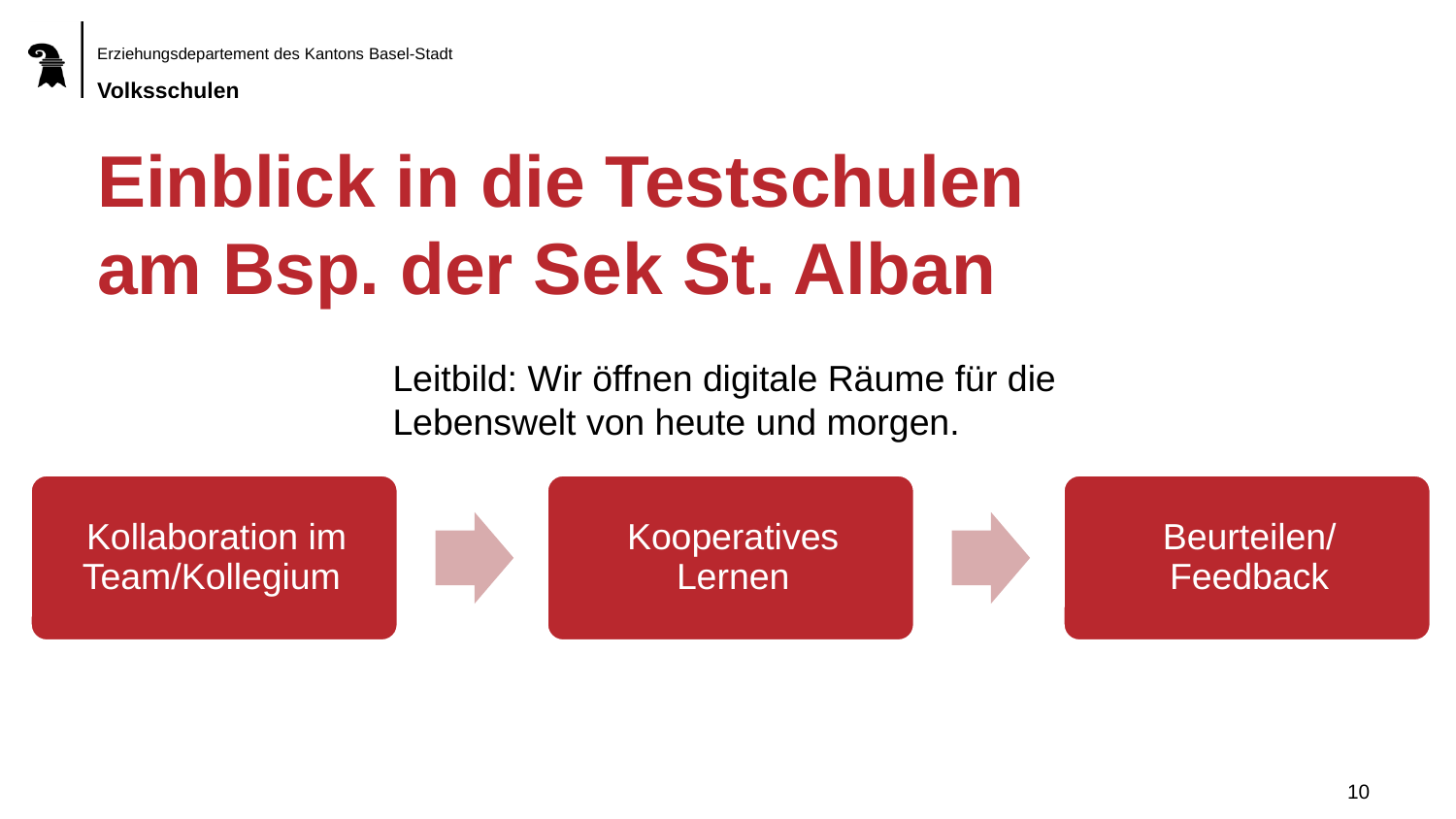

# Einblick in die Testschulen am Bsp. der Sek St. Alban

Leitbild: Wir öffnen digitale Räume für die Lebenswelt von heute und morgen.
Kollaboration im Team/Kollegium

Kooperatives Lernen

Beurteilen/Feedback
10